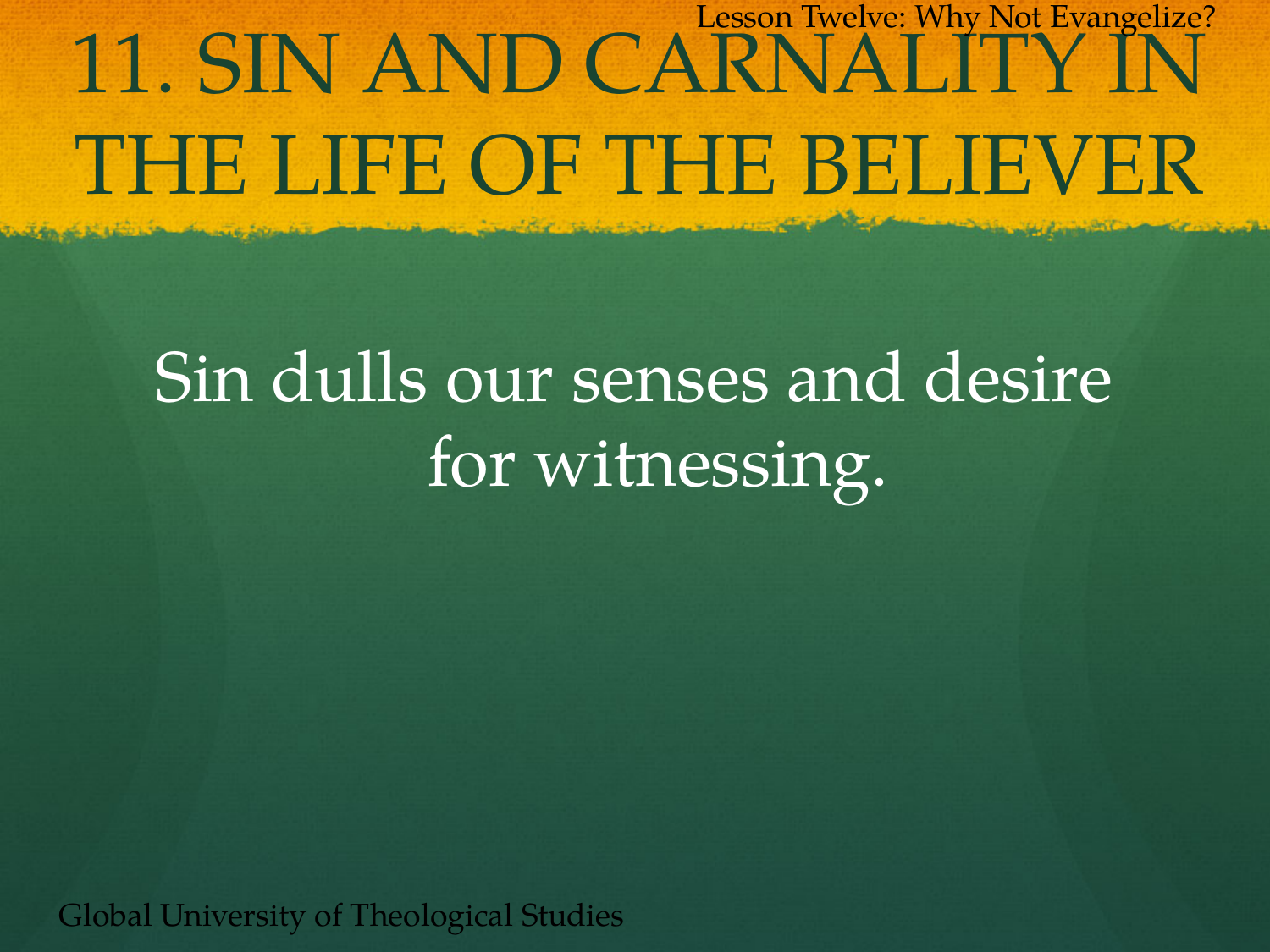

Lesson Twelve: Why Not Evangelize?

# 11. Sin and Carnality In the Life of the Believer
Sin dulls our senses and desire for witnessing.
Global University of Theological Studies